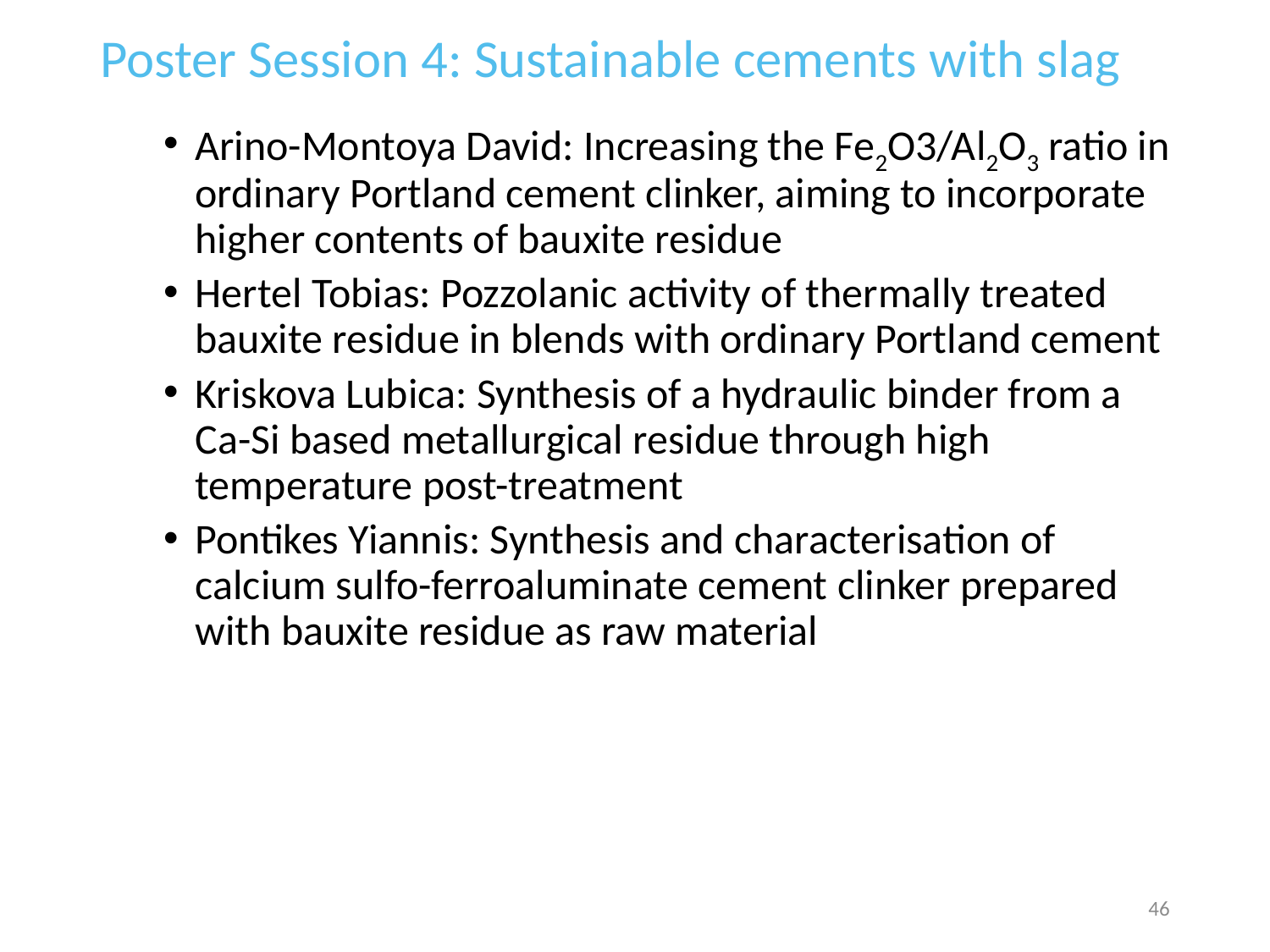

# Poster Session 4: Sustainable cements with slag
Arino-Montoya David: Increasing the Fe2O3/Al2O3 ratio in ordinary Portland cement clinker, aiming to incorporate higher contents of bauxite residue
Hertel Tobias: Pozzolanic activity of thermally treated bauxite residue in blends with ordinary Portland cement
Kriskova Lubica: Synthesis of a hydraulic binder from a Ca-Si based metallurgical residue through high temperature post-treatment
Pontikes Yiannis: Synthesis and characterisation of calcium sulfo-ferroaluminate cement clinker prepared with bauxite residue as raw material

46